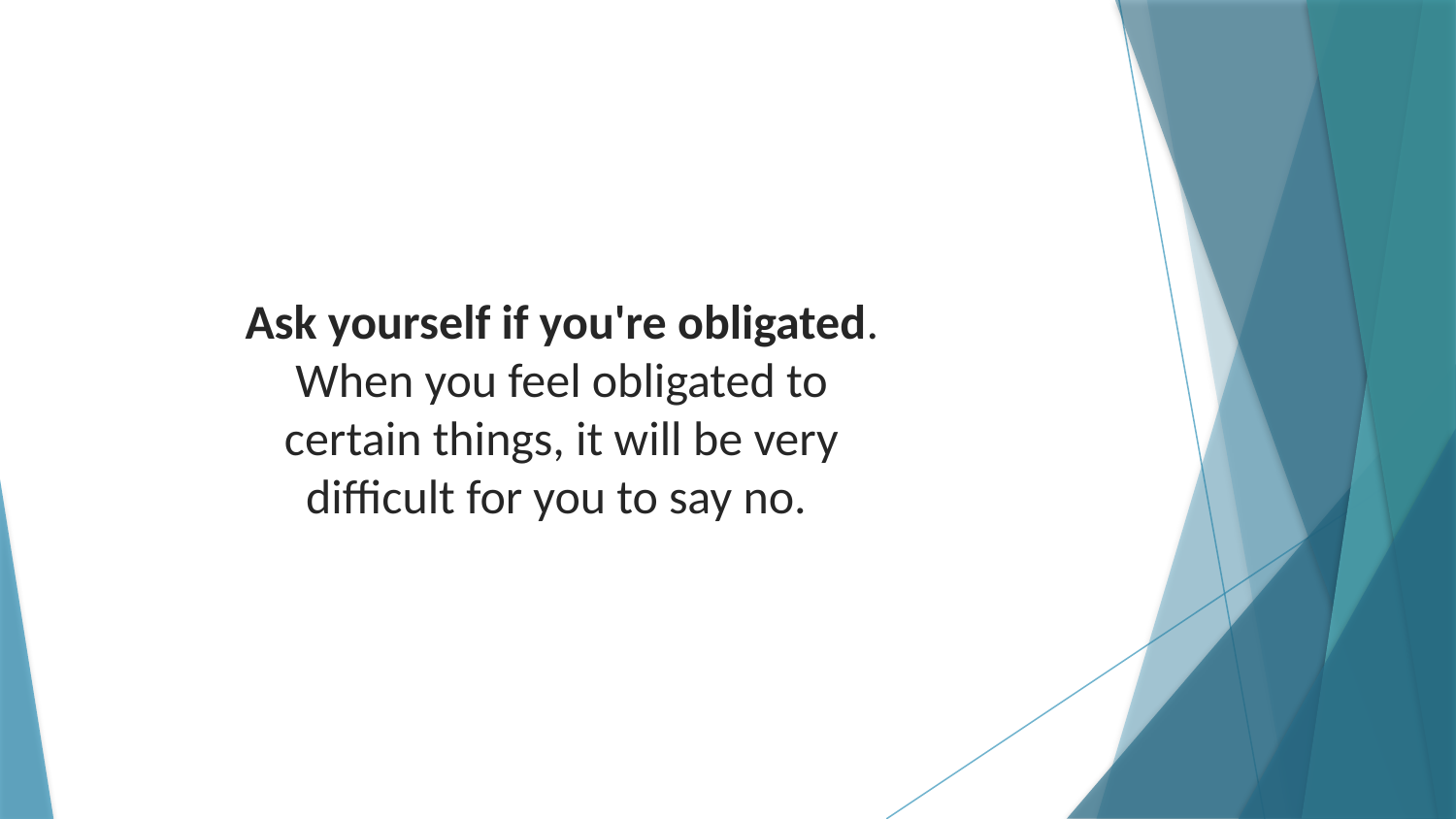

Ask yourself if you're obligated. When you feel obligated to certain things, it will be very difficult for you to say no.